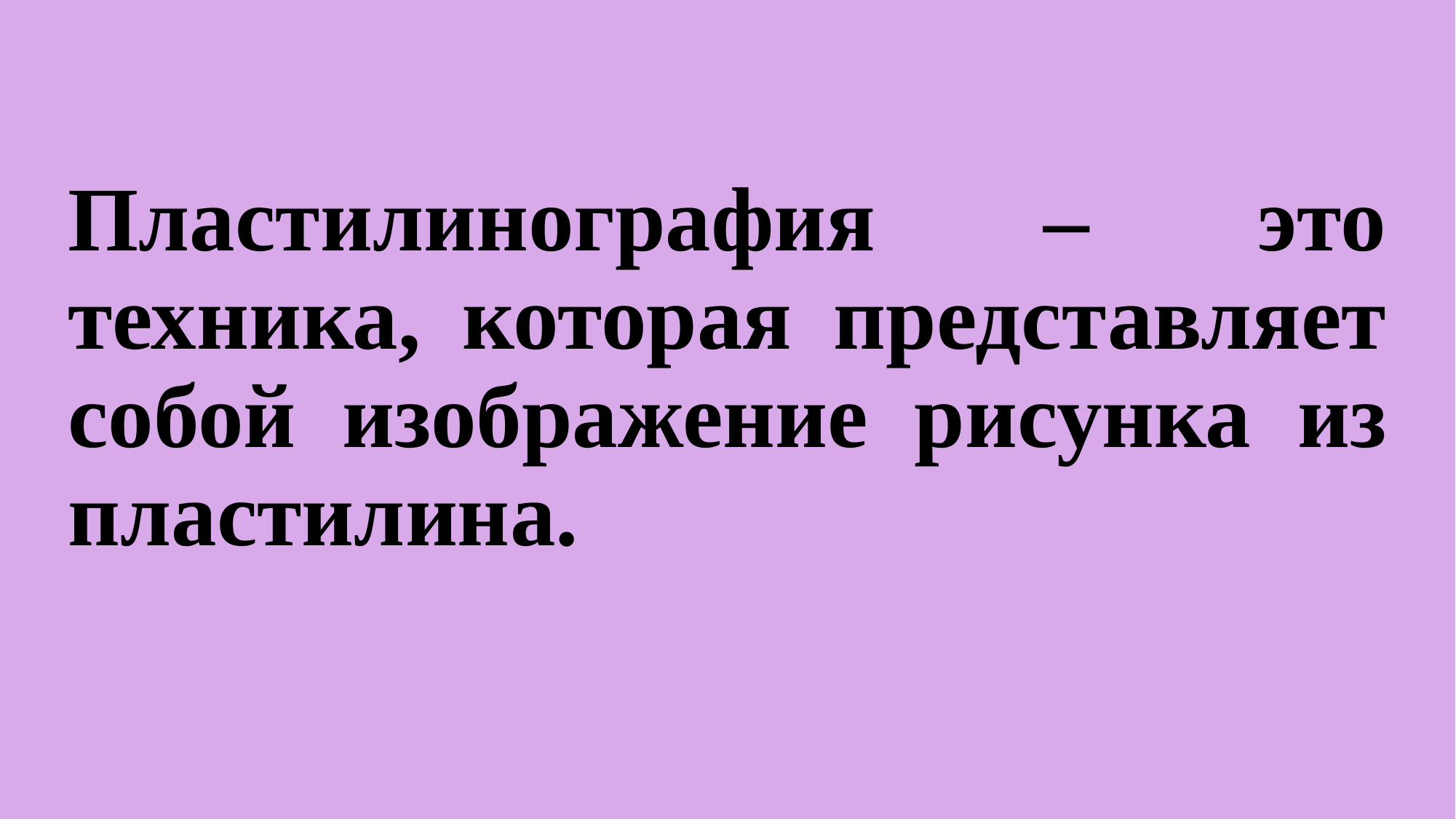

# Пластилинография – это техника, которая представляет собой изображение рисунка из пластилина.